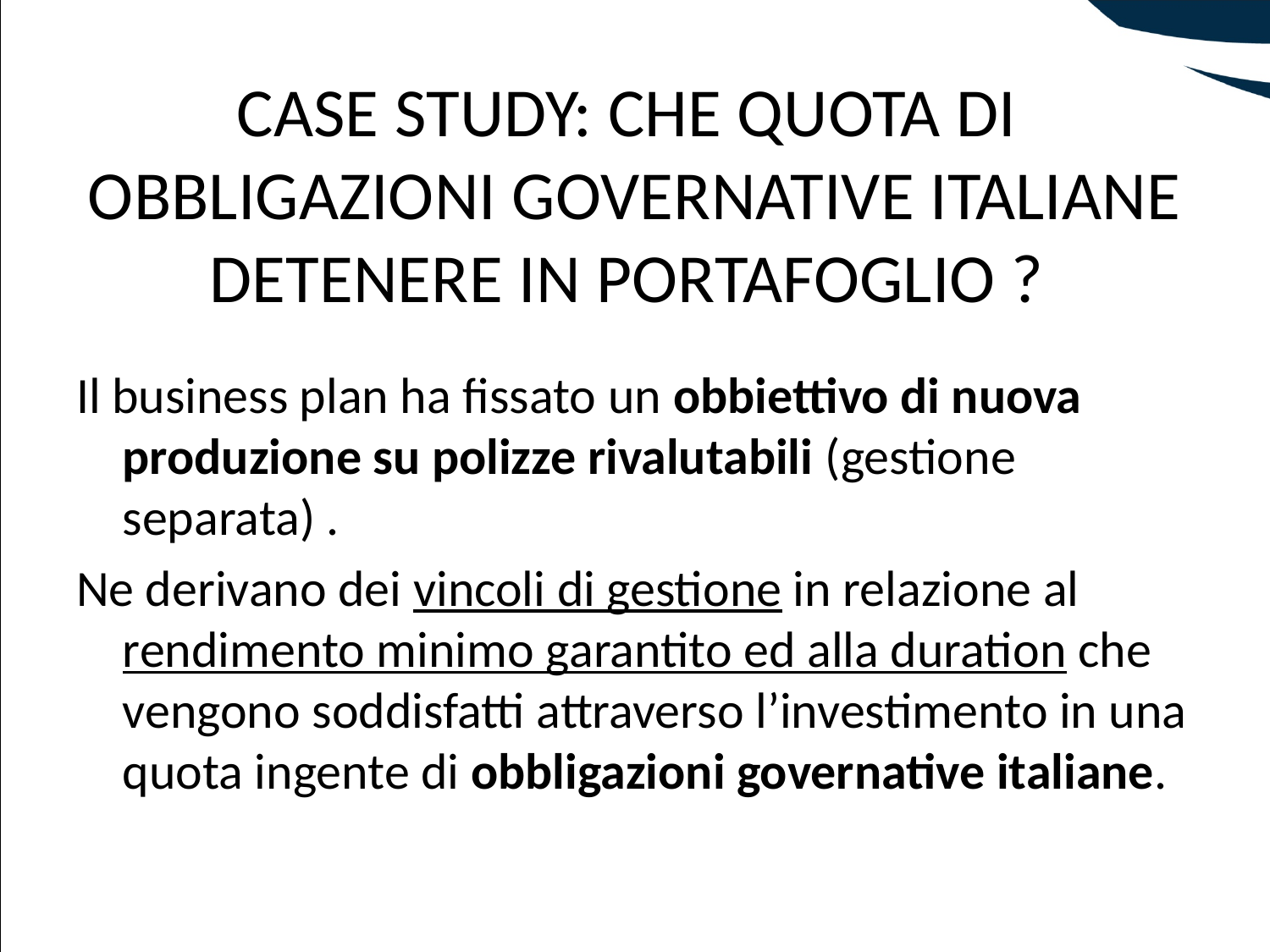

# CASE STUDY: CHE QUOTA DI  OBBLIGAZIONI GOVERNATIVE ITALIANE DETENERE IN PORTAFOGLIO ?
Il business plan ha fissato un obbiettivo di nuova produzione su polizze rivalutabili (gestione separata) .
Ne derivano dei vincoli di gestione in relazione al rendimento minimo garantito ed alla duration che vengono soddisfatti attraverso l’investimento in una quota ingente di obbligazioni governative italiane.